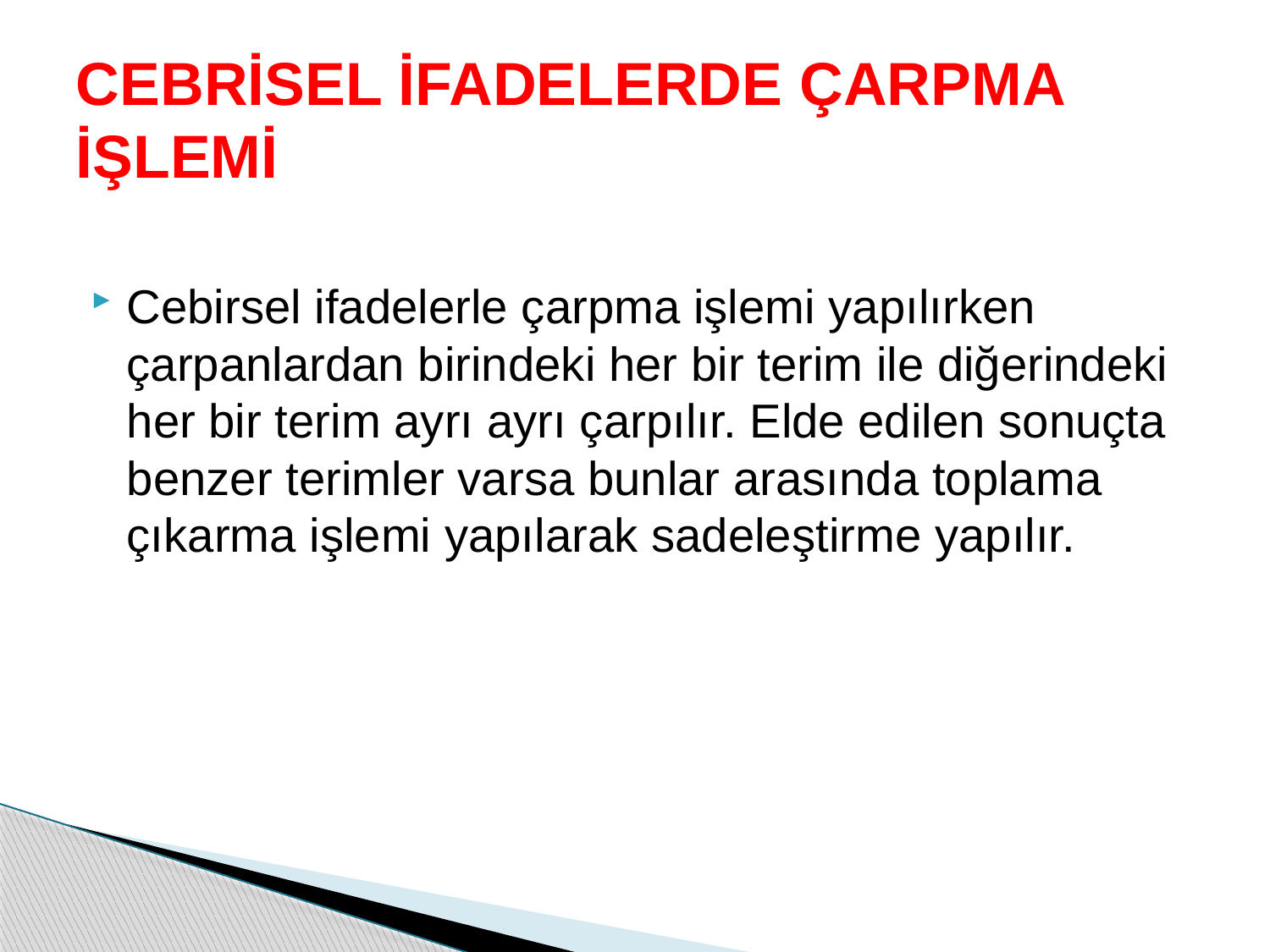

# CEBRİSEL İFADELERDE ÇARPMA İŞLEMİ

Cebirsel ifadelerle çarpma işlemi yapılırken çarpanlardan birindeki her bir terim ile diğerindeki her bir terim ayrı ayrı çarpılır. Elde edilen sonuçta benzer terimler varsa bunlar arasında toplama çıkarma işlemi yapılarak sadeleştirme yapılır.